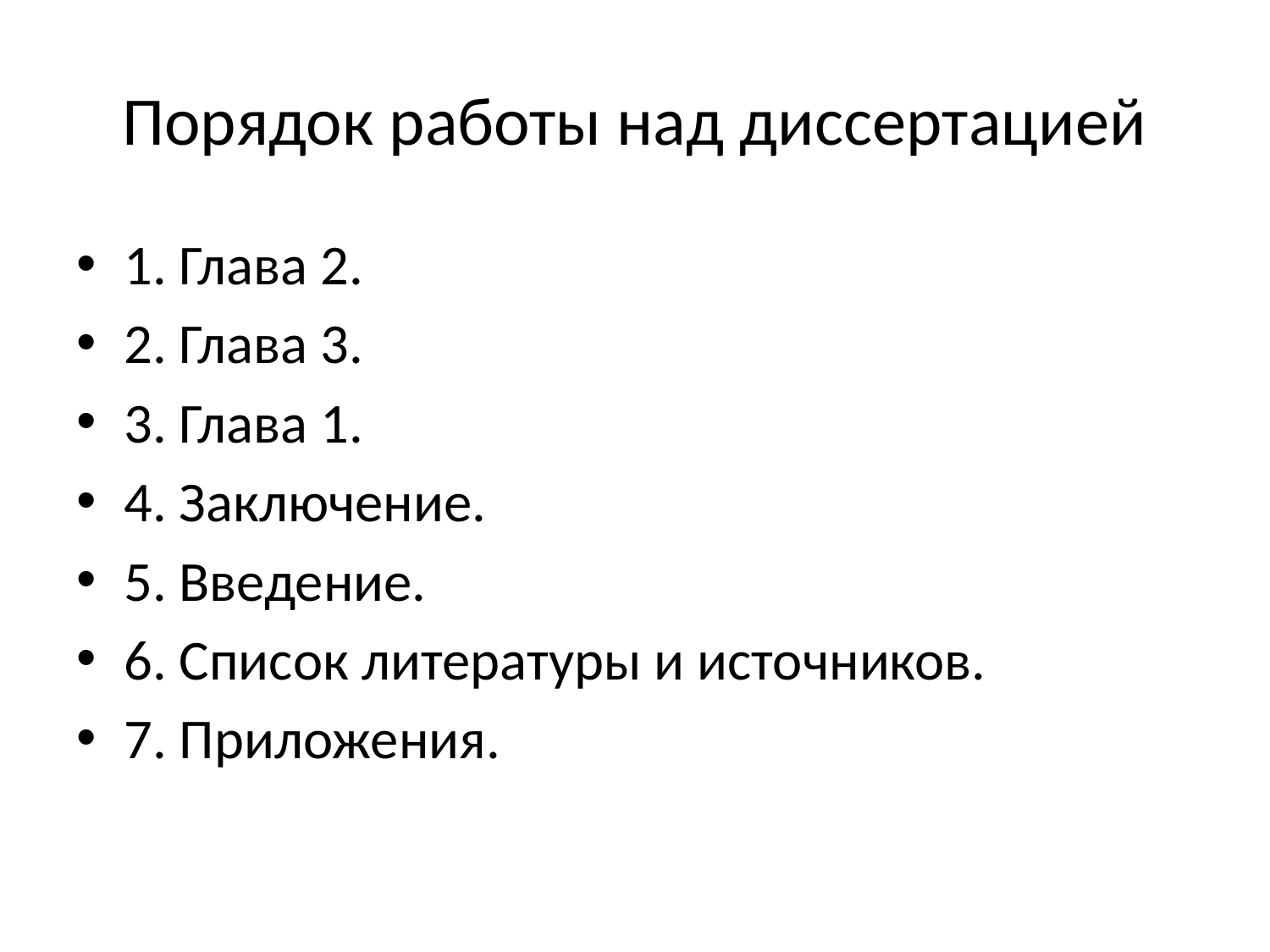

# Порядок работы над диссертацией
1. Глава 2.
2. Глава 3.
3. Глава 1.
4. Заключение.
5. Введение.
6. Список литературы и источников.
7. Приложения.